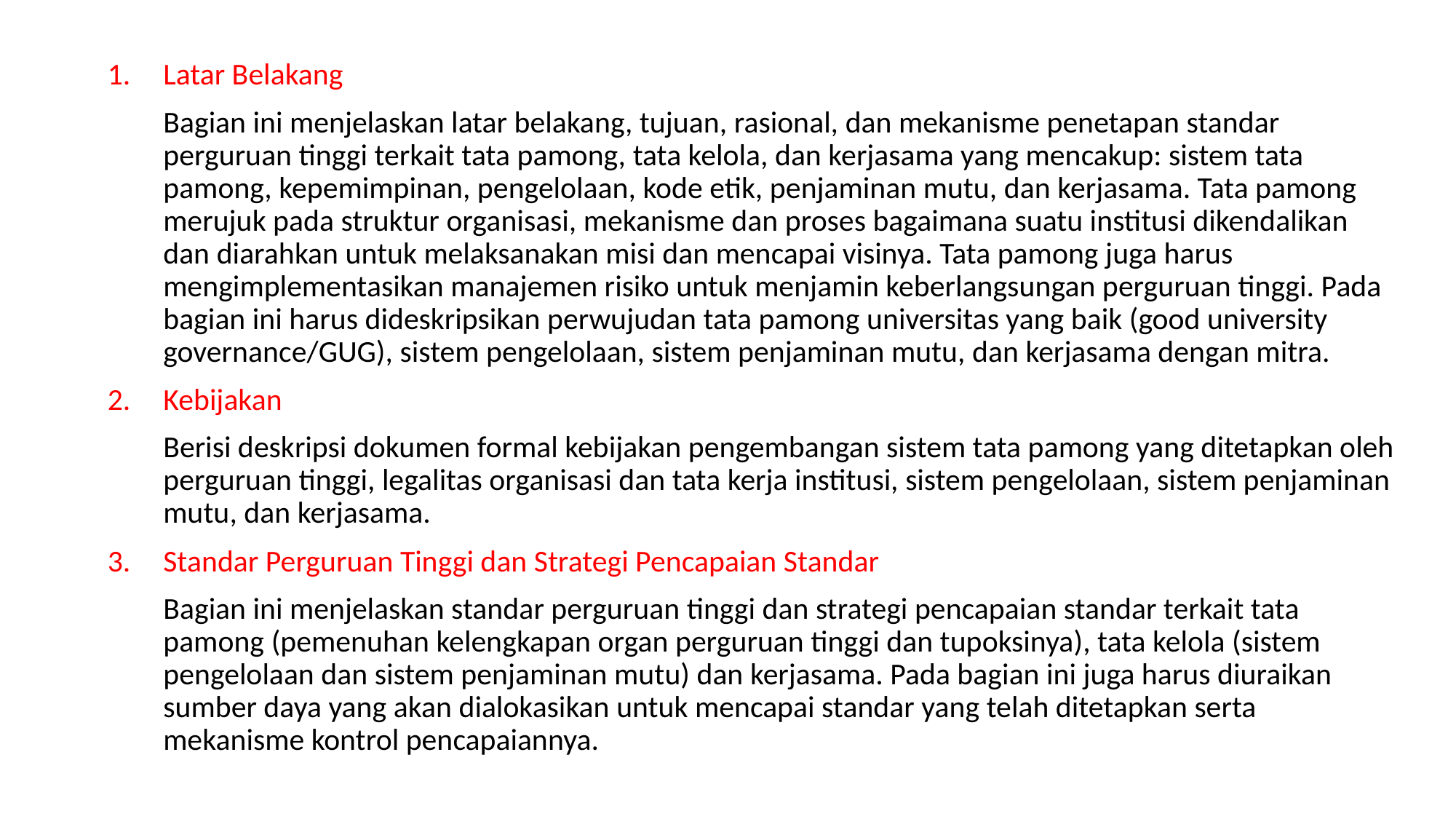

Latar Belakang
Bagian ini menjelaskan latar belakang, tujuan, rasional, dan mekanisme penetapan standar perguruan tinggi terkait tata pamong, tata kelola, dan kerjasama yang mencakup: sistem tata pamong, kepemimpinan, pengelolaan, kode etik, penjaminan mutu, dan kerjasama. Tata pamong merujuk pada struktur organisasi, mekanisme dan proses bagaimana suatu institusi dikendalikan dan diarahkan untuk melaksanakan misi dan mencapai visinya. Tata pamong juga harus mengimplementasikan manajemen risiko untuk menjamin keberlangsungan perguruan tinggi. Pada bagian ini harus dideskripsikan perwujudan tata pamong universitas yang baik (good university governance/GUG), sistem pengelolaan, sistem penjaminan mutu, dan kerjasama dengan mitra.
Kebijakan
Berisi deskripsi dokumen formal kebijakan pengembangan sistem tata pamong yang ditetapkan oleh perguruan tinggi, legalitas organisasi dan tata kerja institusi, sistem pengelolaan, sistem penjaminan mutu, dan kerjasama.
Standar Perguruan Tinggi dan Strategi Pencapaian Standar
Bagian ini menjelaskan standar perguruan tinggi dan strategi pencapaian standar terkait tata pamong (pemenuhan kelengkapan organ perguruan tinggi dan tupoksinya), tata kelola (sistem pengelolaan dan sistem penjaminan mutu) dan kerjasama. Pada bagian ini juga harus diuraikan sumber daya yang akan dialokasikan untuk mencapai standar yang telah ditetapkan serta mekanisme kontrol pencapaiannya.